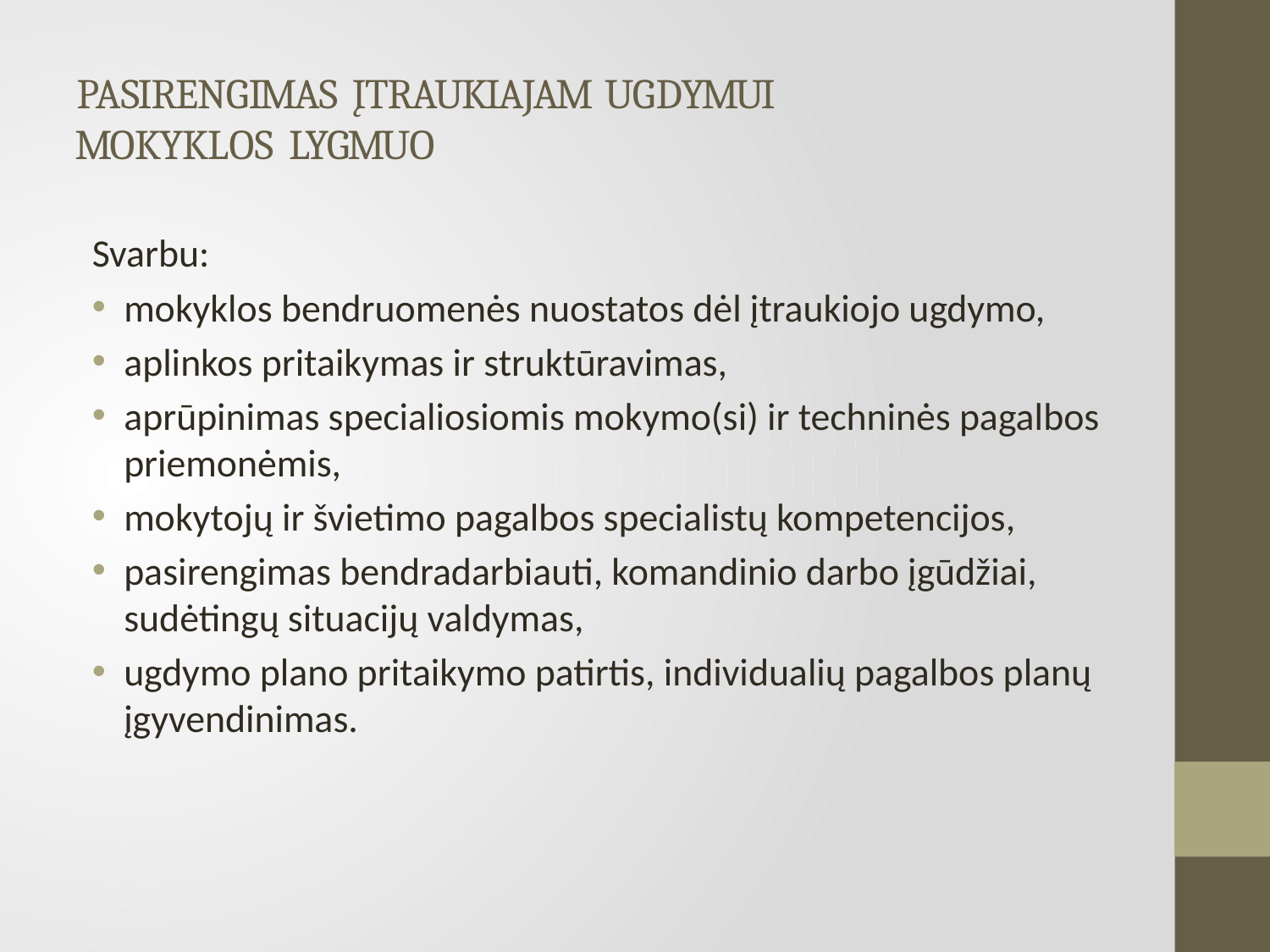

# PASIRENGIMAS  ĮTRAUKIAJAM  UGDYMUI MOKYKLOS  LYGMUO
Svarbu:
mokyklos bendruomenės nuostatos dėl įtraukiojo ugdymo,
aplinkos pritaikymas ir struktūravimas,
aprūpinimas specialiosiomis mokymo(si) ir techninės pagalbos priemonėmis,
mokytojų ir švietimo pagalbos specialistų kompetencijos,
pasirengimas bendradarbiauti, komandinio darbo įgūdžiai, sudėtingų situacijų valdymas,
ugdymo plano pritaikymo patirtis, individualių pagalbos planų įgyvendinimas.